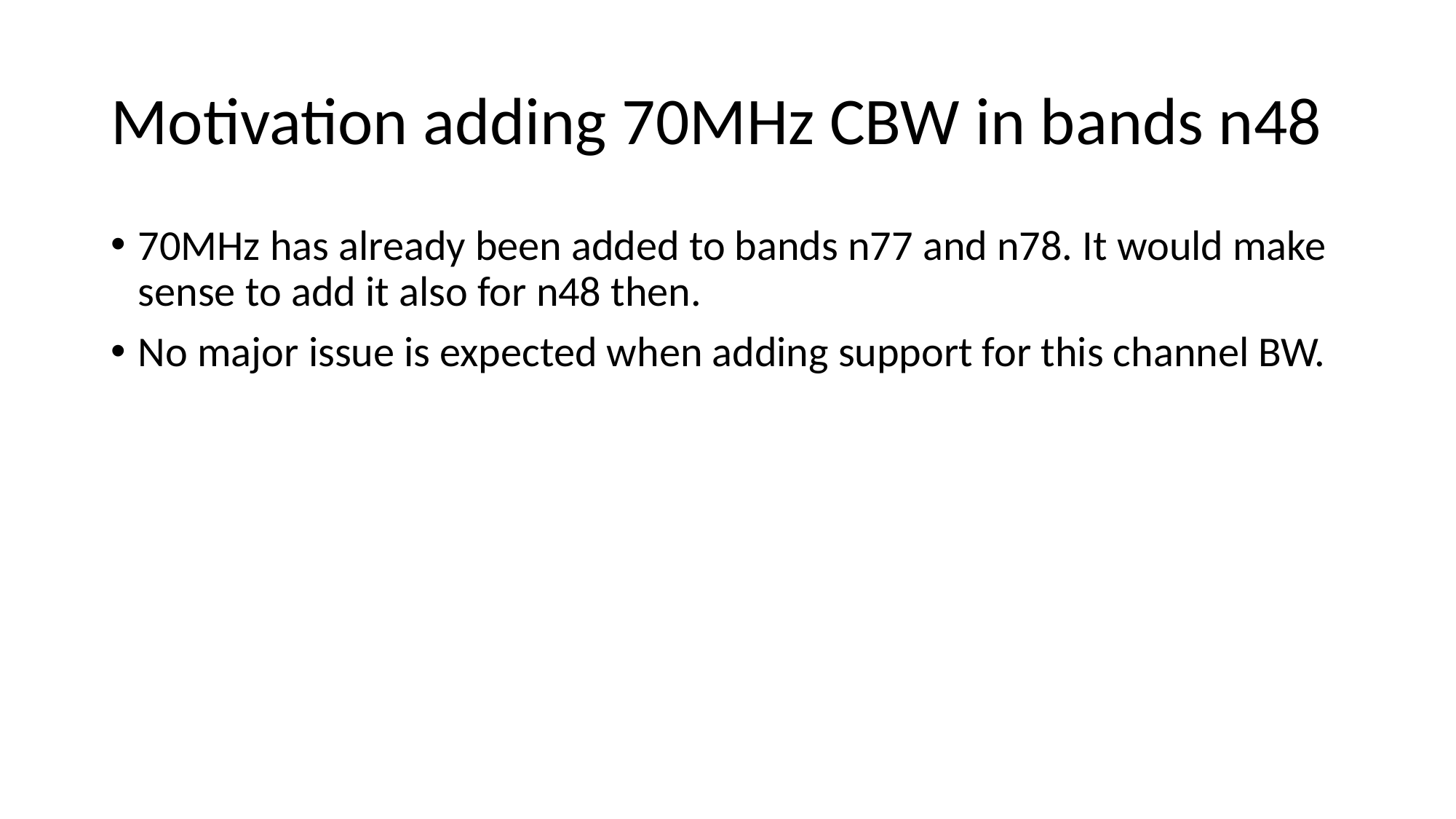

# Motivation adding 70MHz CBW in bands n48
70MHz has already been added to bands n77 and n78. It would make sense to add it also for n48 then.
No major issue is expected when adding support for this channel BW.